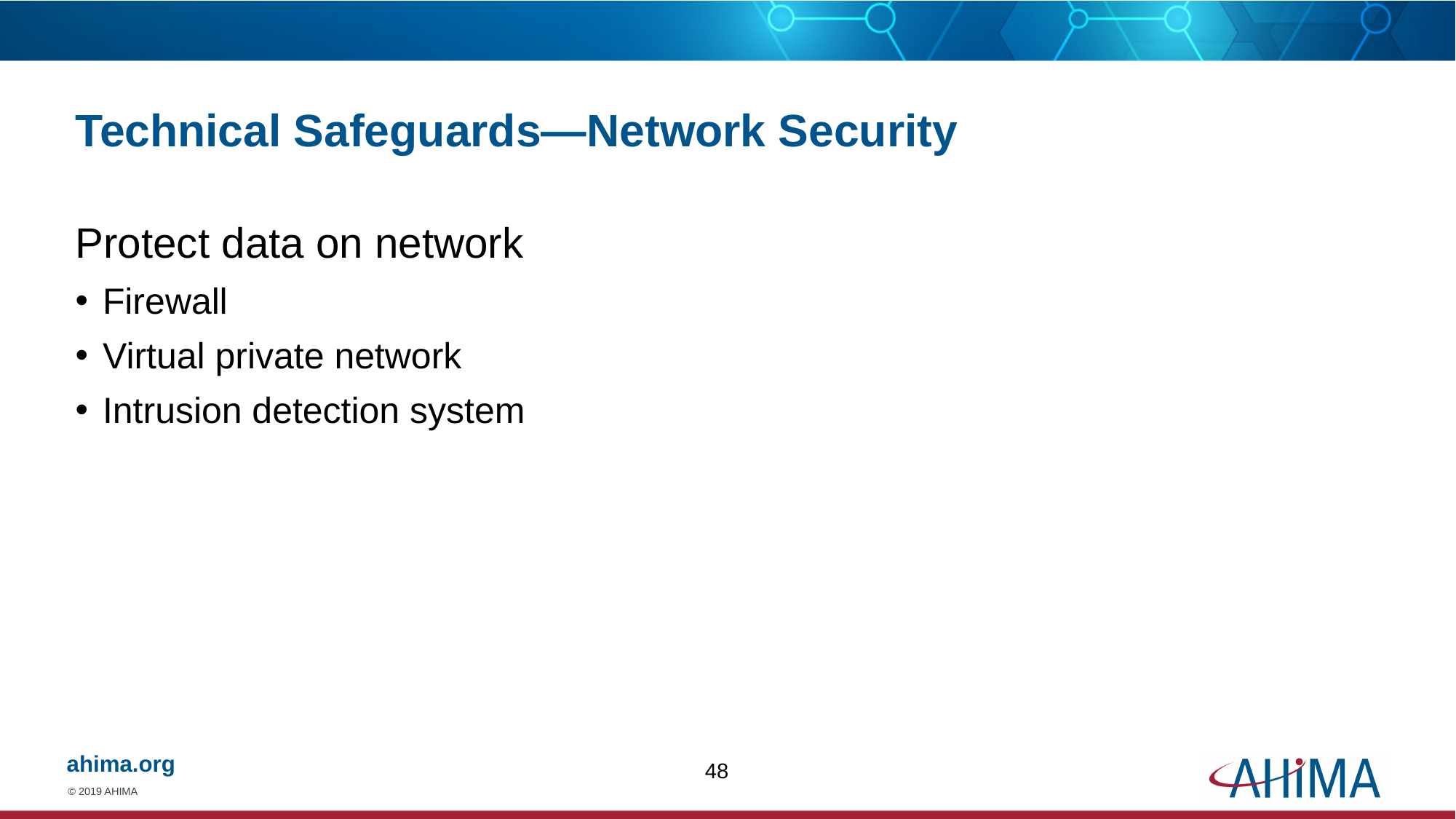

# Technical Safeguards—Network Security
Protect data on network
Firewall
Virtual private network
Intrusion detection system